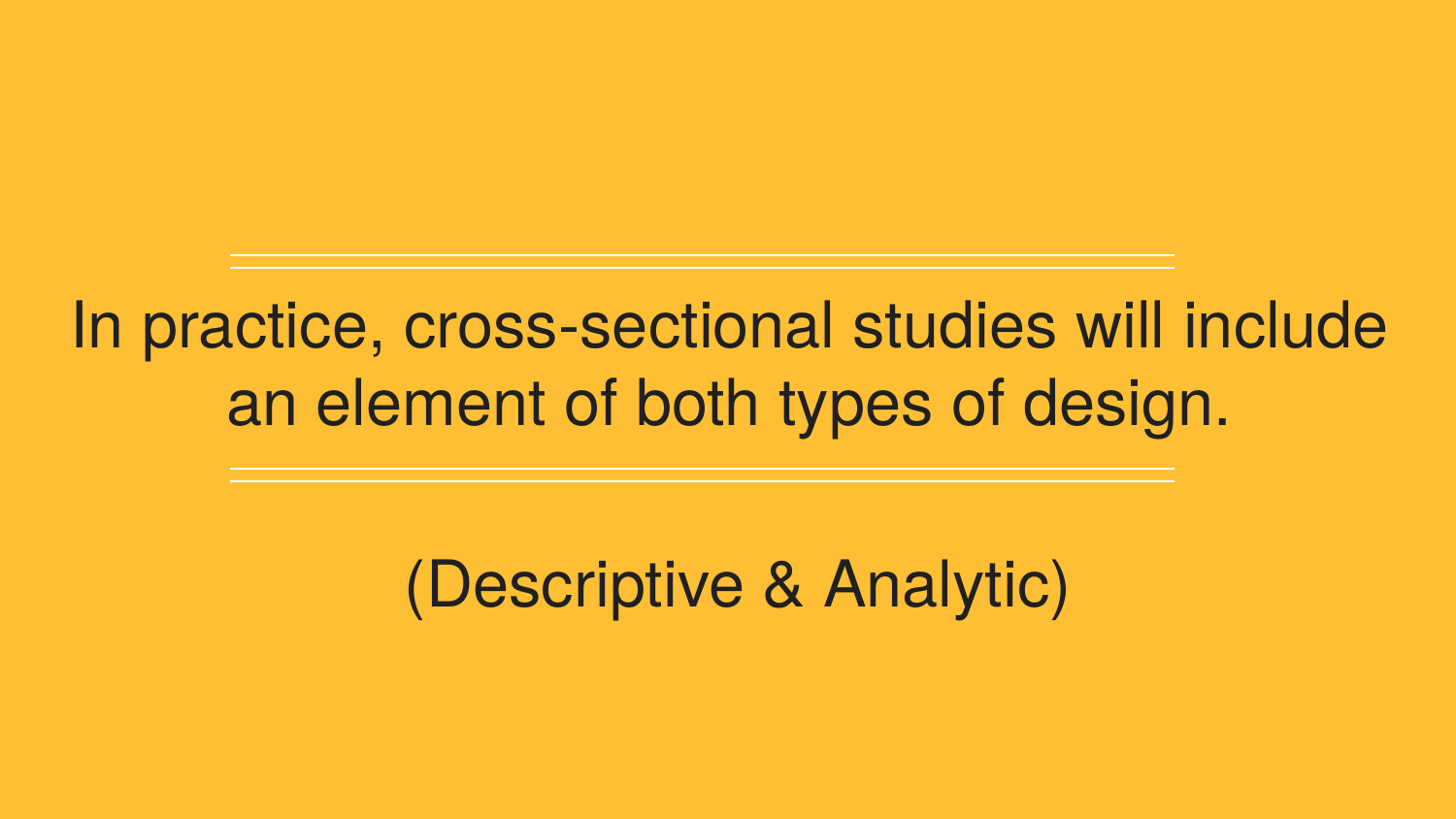

In practice, cross-sectional studies will include an element of both types of design.

 (Descriptive & Analytic)